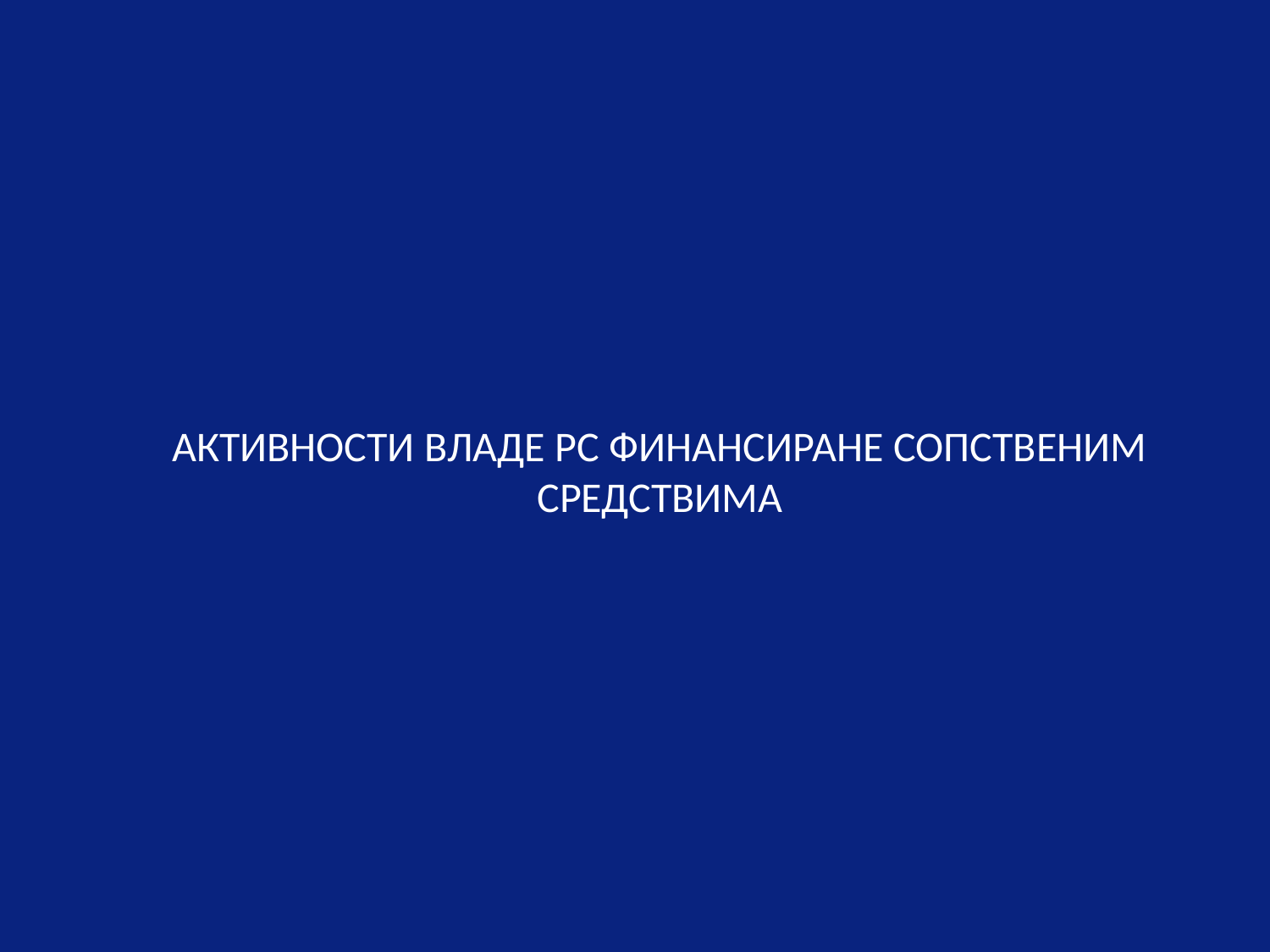

# АКТИВНОСТИ ВЛАДЕ РС ФИНАНСИРАНЕ СОПСТВЕНИМ СРЕДСТВИМА